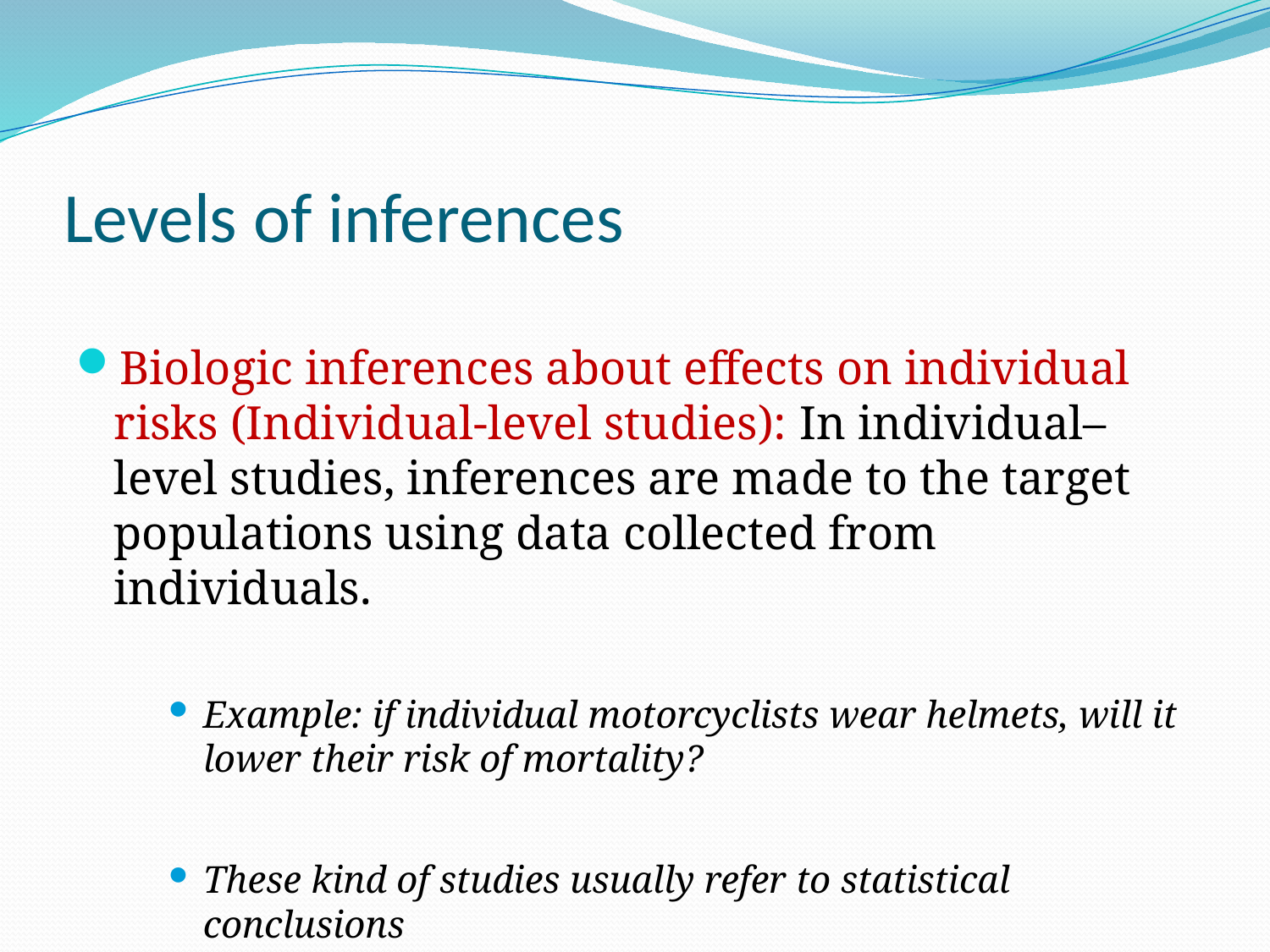

# Levels of inferences

Biologic inferences about effects on individual risks (Individual-level studies): In individual–level studies, inferences are made to the target populations using data collected from individuals.

Example: if individual motorcyclists wear helmets, will it lower their risk of mortality?

These kind of studies usually refer to statistical conclusions